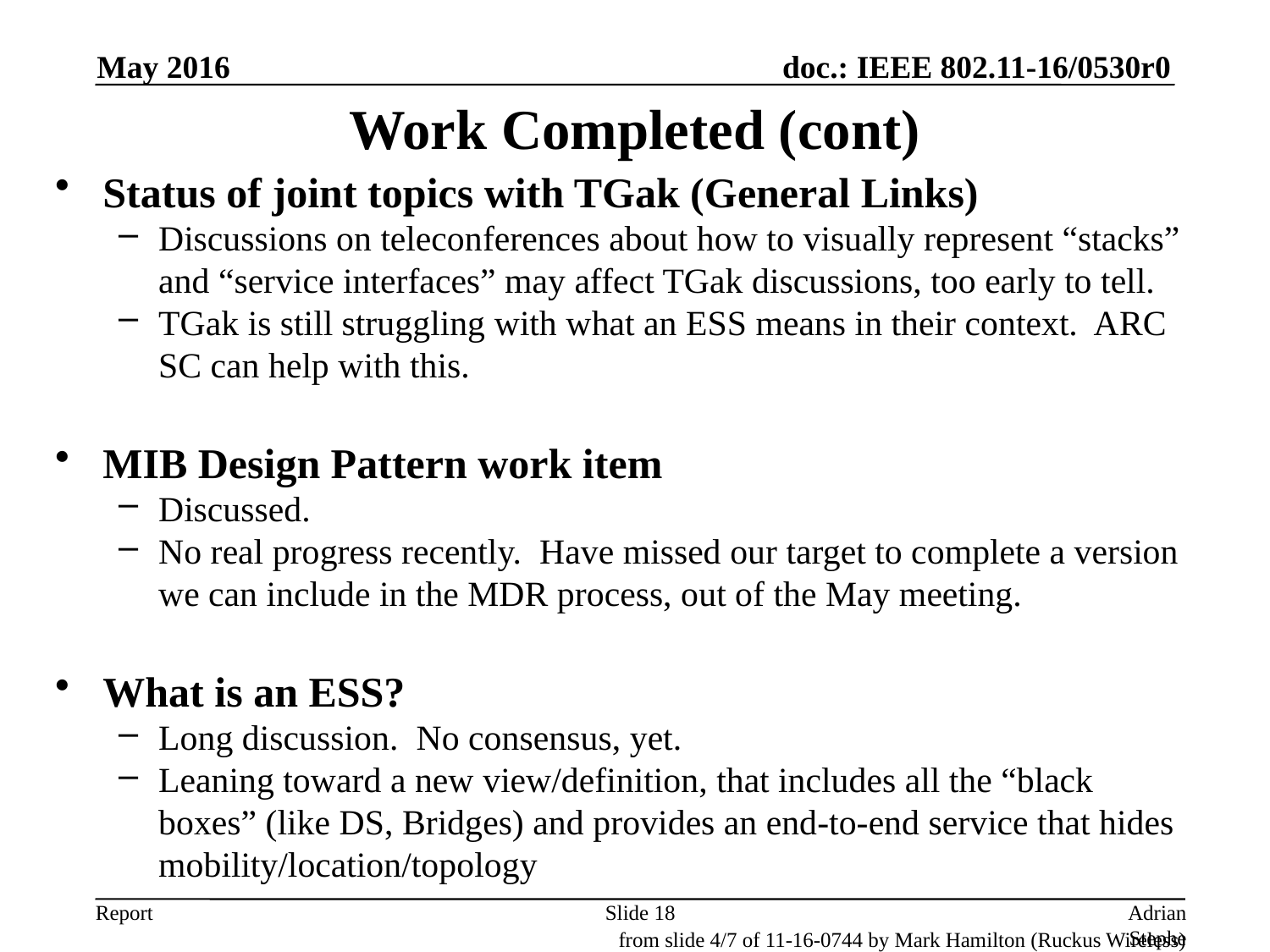

May 2016
# Work Completed (cont)
Status of joint topics with TGak (General Links)
Discussions on teleconferences about how to visually represent “stacks” and “service interfaces” may affect TGak discussions, too early to tell.
TGak is still struggling with what an ESS means in their context.  ARC SC can help with this.

MIB Design Pattern work item
Discussed.
No real progress recently.  Have missed our target to complete a version we can include in the MDR process, out of the May meeting.

What is an ESS?
Long discussion.  No consensus, yet.
Leaning toward a new view/definition, that includes all the “black boxes” (like DS, Bridges) and provides an end-to-end service that hides mobility/location/topology
Slide 18
Adrian Stephens, Intel Corporation
from slide 4/7 of 11-16-0744 by Mark Hamilton (Ruckus Wireless)